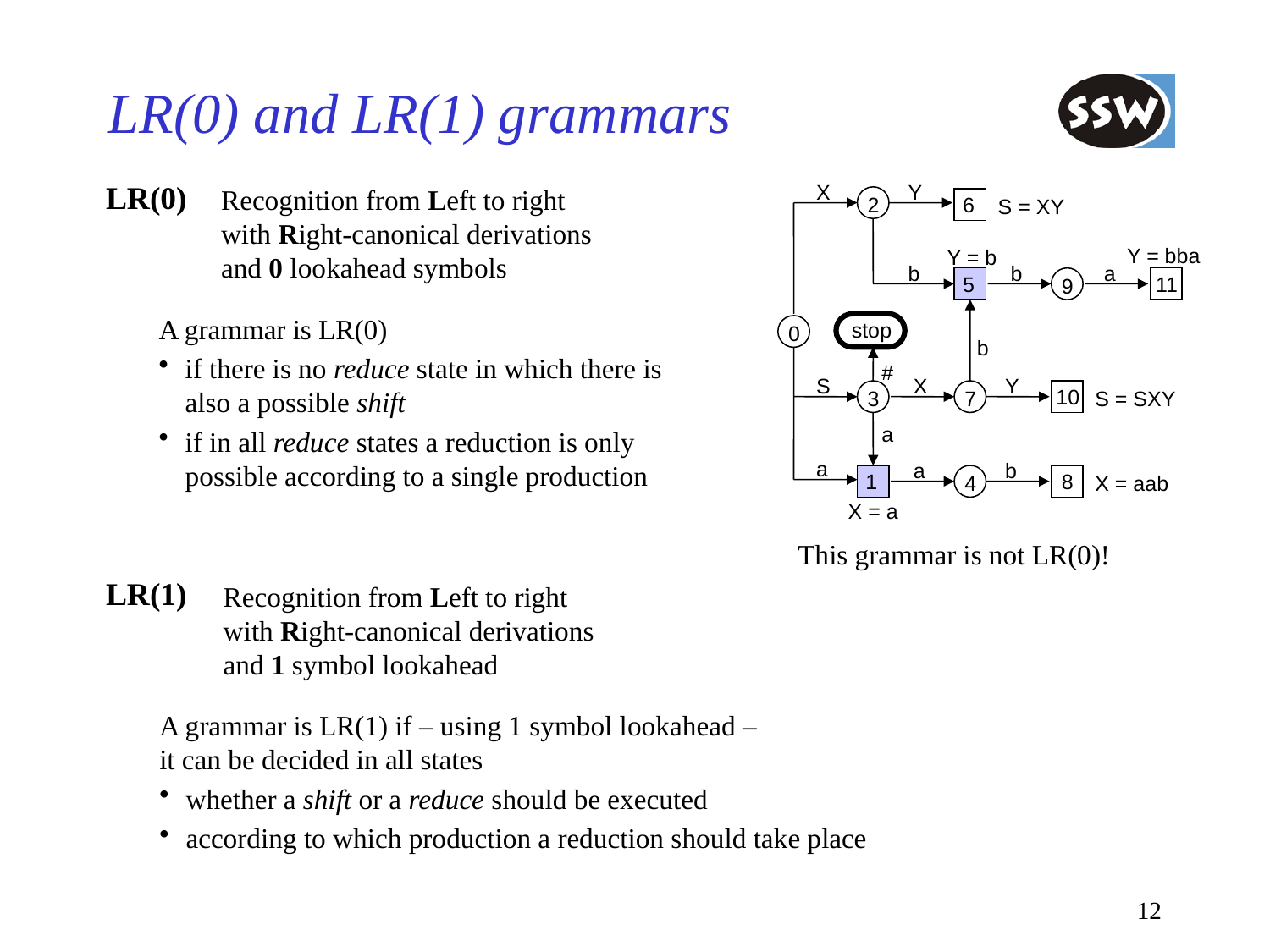

# LR(0) and LR(1) grammars
LR(0)
Recognition from Left to right
with Right-canonical derivations
and 0 lookahead symbols
X
Y

2
6
S = XY

Y = bba
Y = b
b
b
a

5
11
9

stop
0
b

#
S
X
Y

10
3
7
S = SXY

a
a
a
b

1
8
4
X = aab

X = a
This grammar is not LR(0)!
A grammar is LR(0)
if there is no reduce state in which there is
also a possible shift
if in all reduce states a reduction is only
possible according to a single production
LR(1)
Recognition from Left to right
with Right-canonical derivations
and 1 symbol lookahead
A grammar is LR(1) if – using 1 symbol lookahead –
it can be decided in all states
whether a shift or a reduce should be executed
according to which production a reduction should take place
12